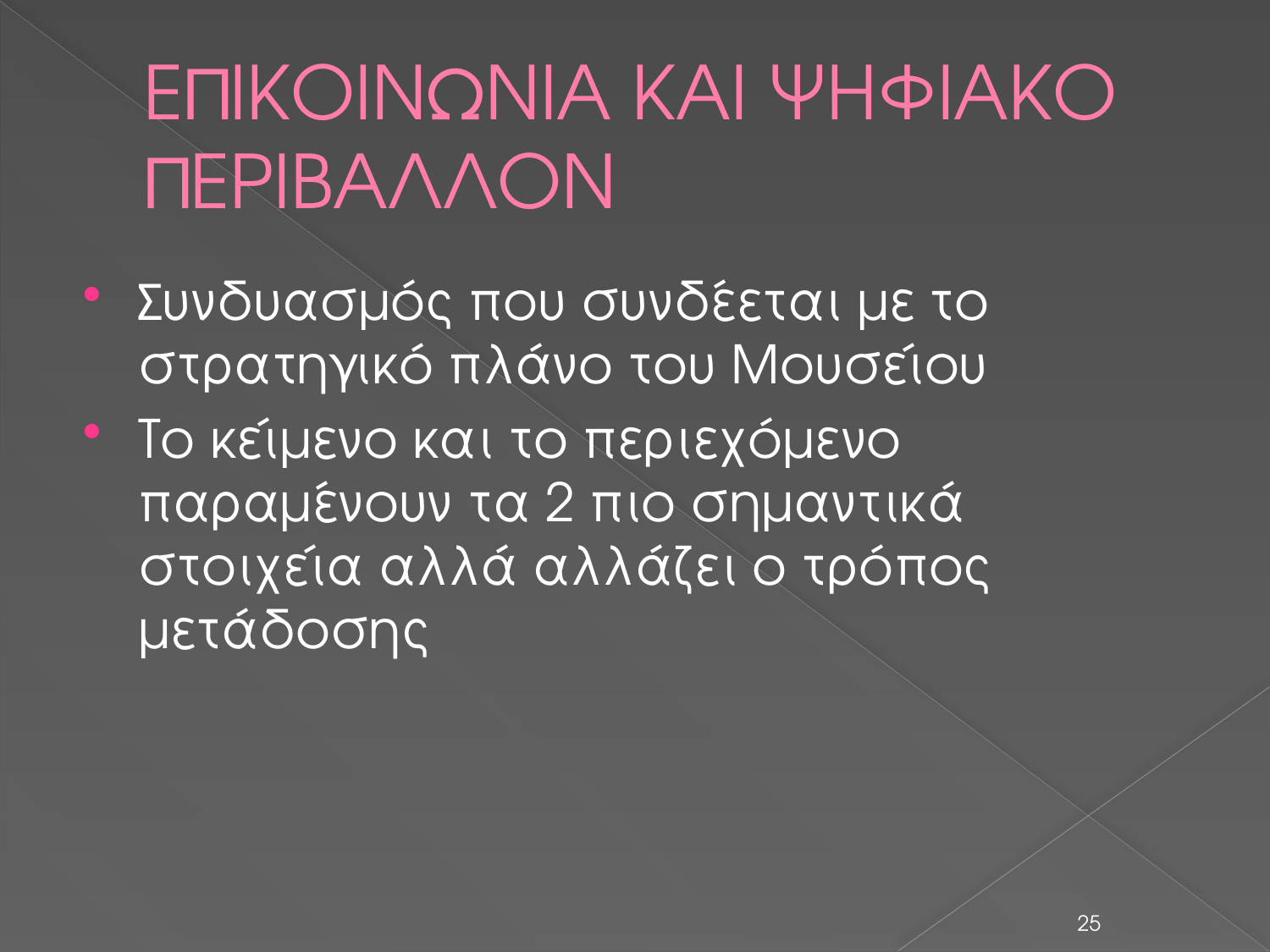

# ΕΠΙΚΟΙΝΩΝΙΑ ΚΑΙ ΨΗΦΙΑΚΟ ΠΕΡΙΒΑΛΛΟΝ
Συνδυασμός που συνδέεται με το στρατηγικό πλάνο του Μουσείου
Το κείμενο και το περιεχόμενο παραμένουν τα 2 πιο σημαντικά στοιχεία αλλά αλλάζει ο τρόπος μετάδοσης
25